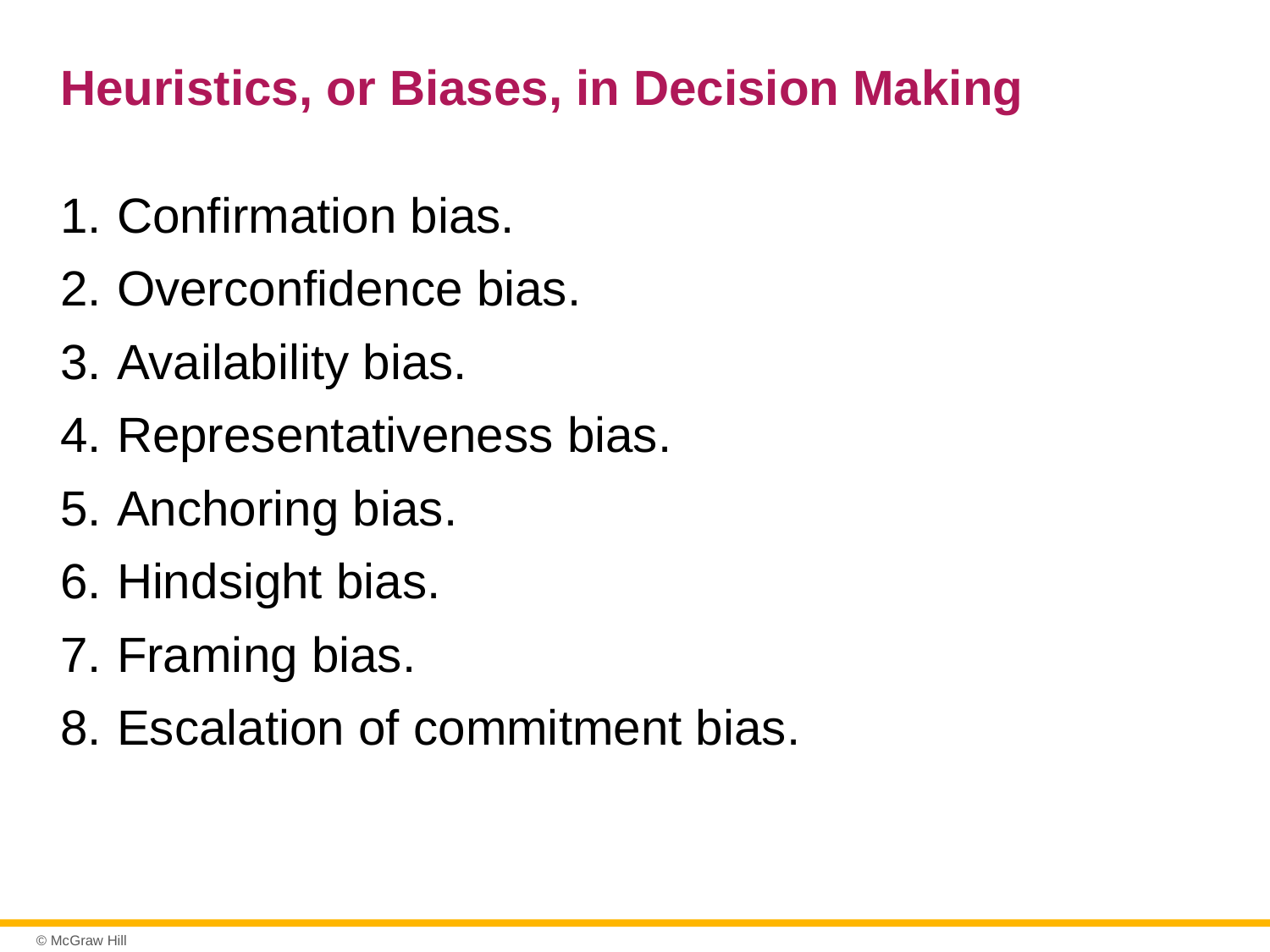

# Heuristics, or Biases, in Decision Making
Confirmation bias.
Overconfidence bias.
Availability bias.
Representativeness bias.
Anchoring bias.
Hindsight bias.
Framing bias.
Escalation of commitment bias.